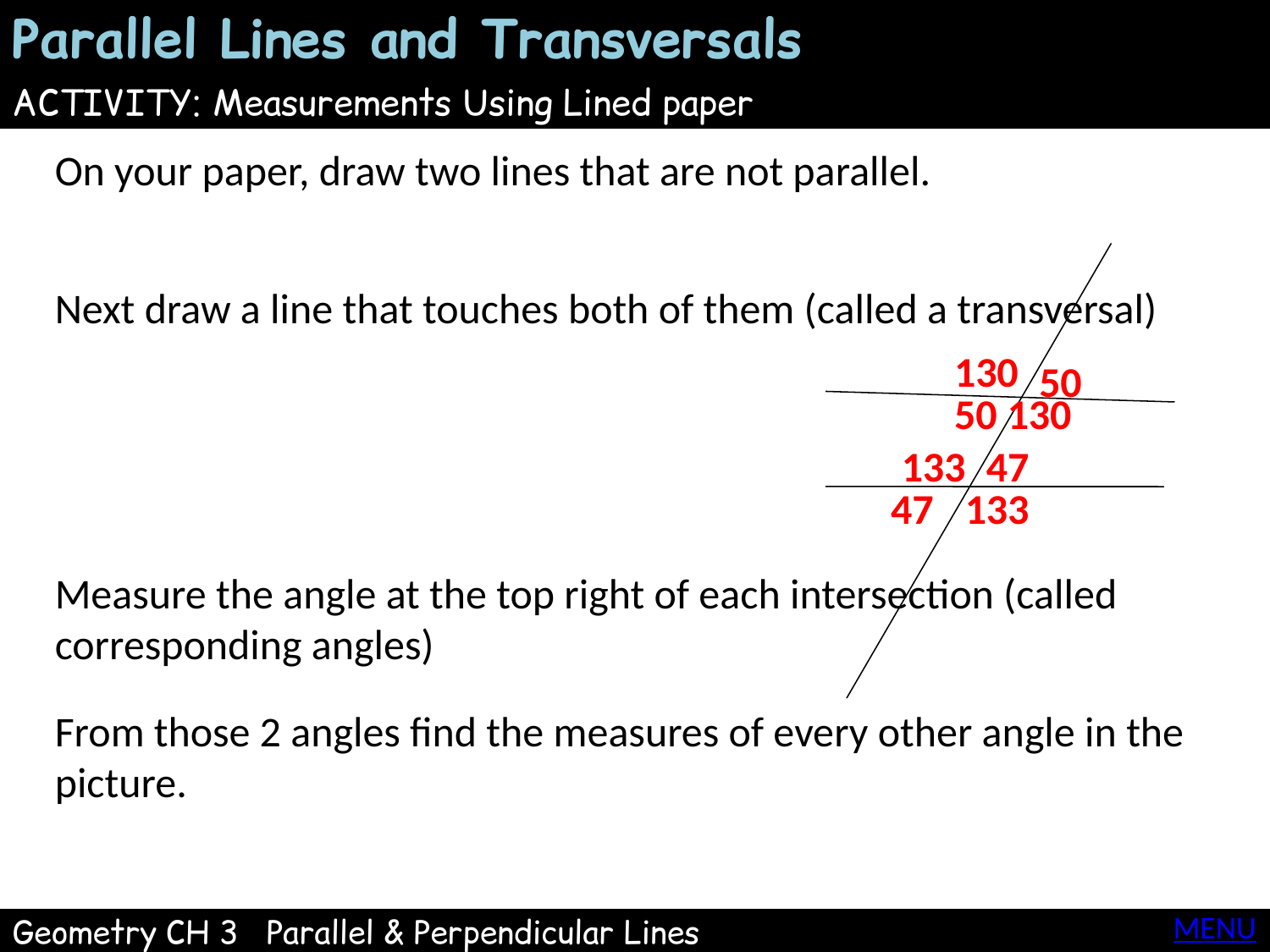

Parallel Lines and Transversals
ACTIVITY: Measurements Using Lined paper
On your paper, draw two lines that are not parallel.

Next draw a line that touches both of them (called a transversal)
130
50
50
130

133
47
47
133

Measure the angle at the top right of each intersection (called corresponding angles)
From those 2 angles find the measures of every other angle in the picture.
MENU
Geometry CH 3	Parallel & Perpendicular Lines